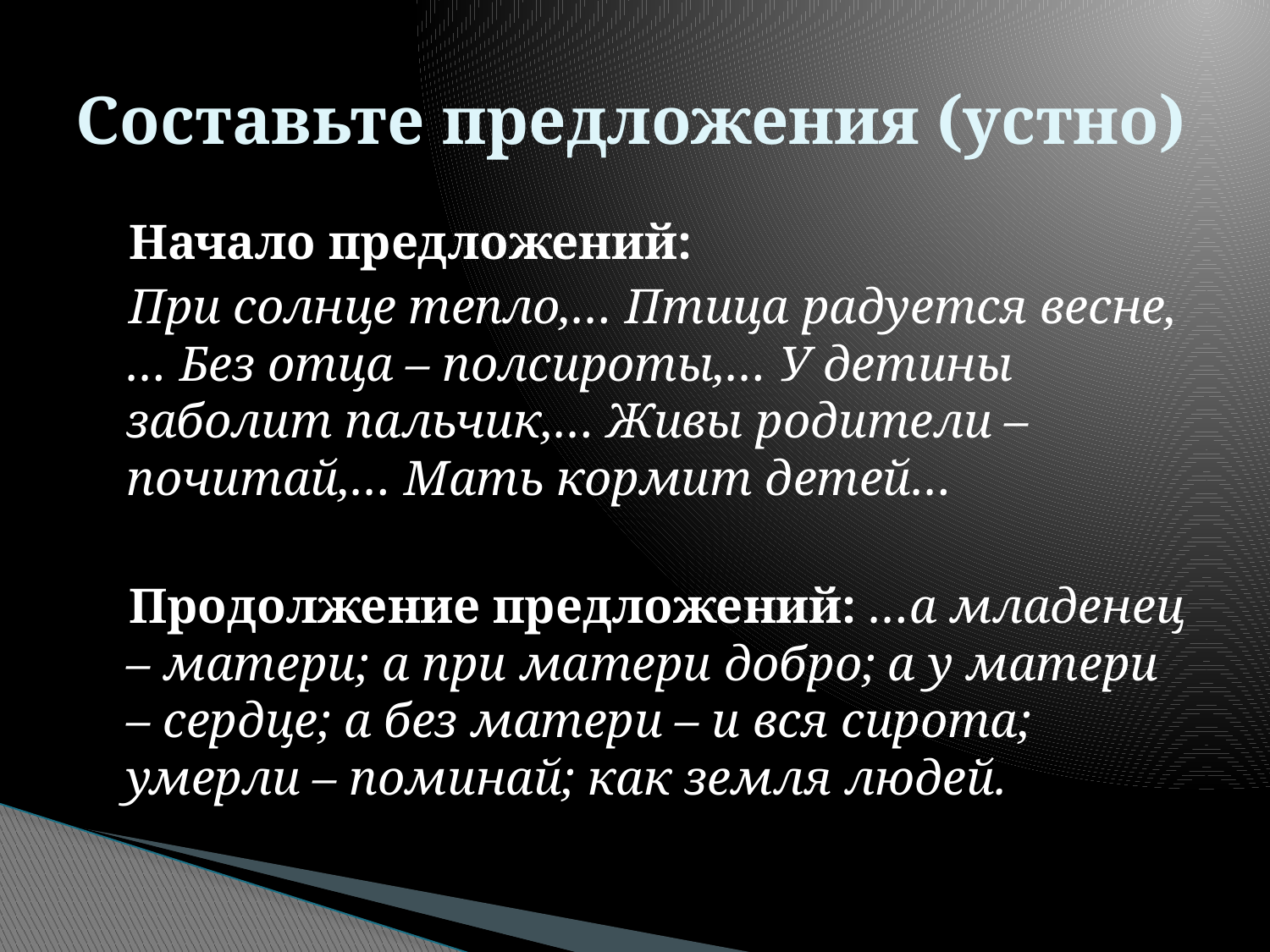

# Составьте предложения (устно)
   Начало предложений:
   При солнце тепло,… Птица радуется весне,… Без отца – полсироты,… У детины заболит пальчик,… Живы родители – почитай,… Мать кормит детей…

   Продолжение предложений: …а младенец – матери; а при матери добро; а у матери – сердце; а без матери – и вся сирота; умерли – поминай; как земля людей.